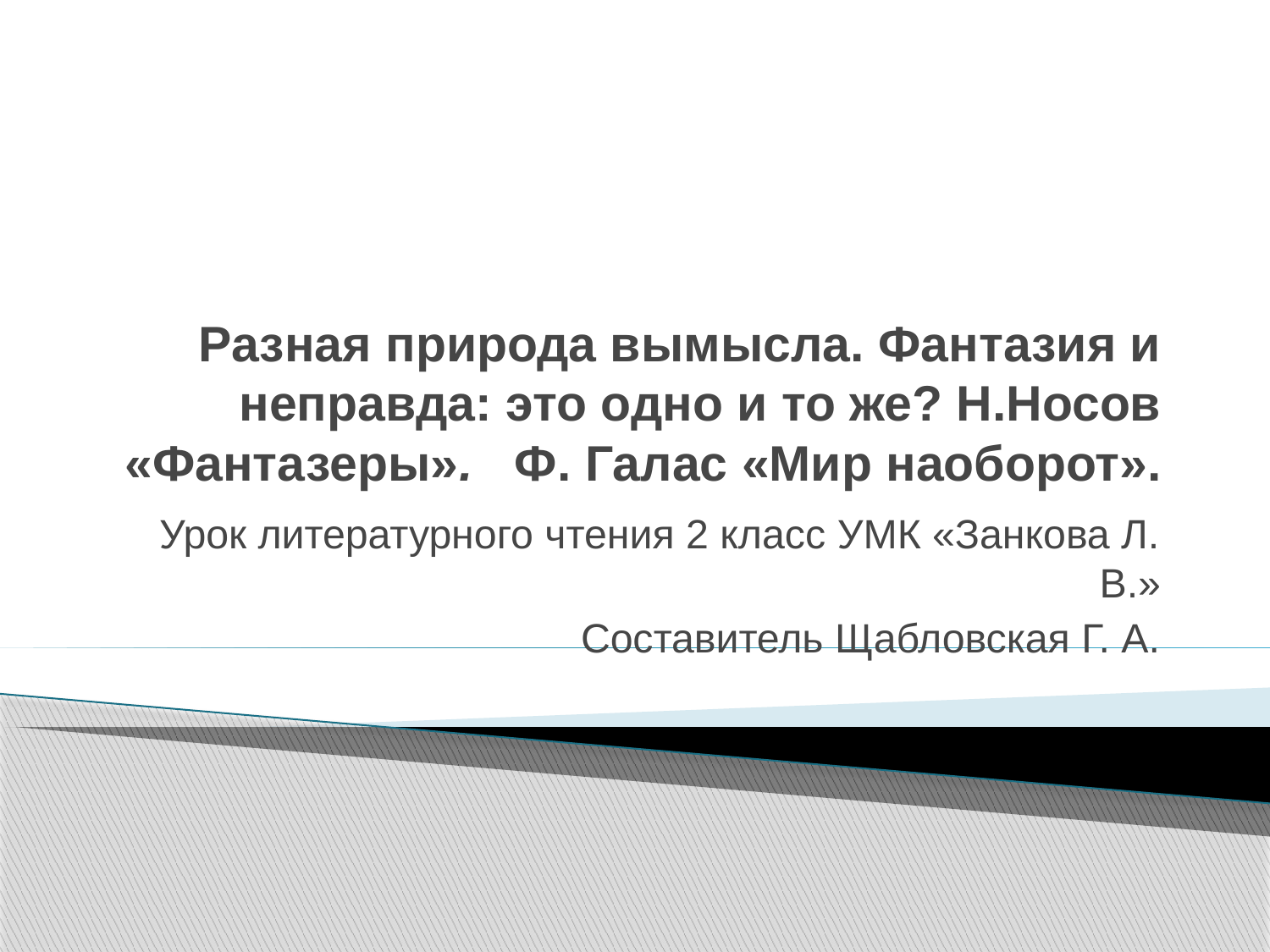

# Разная природа вымысла. Фантазия и неправда: это одно и то же? Н.Носов «Фантазеры».   Ф. Галас «Мир наоборот».
Урок литературного чтения 2 класс УМК «Занкова Л. В.»
Составитель Щабловская Г. А.